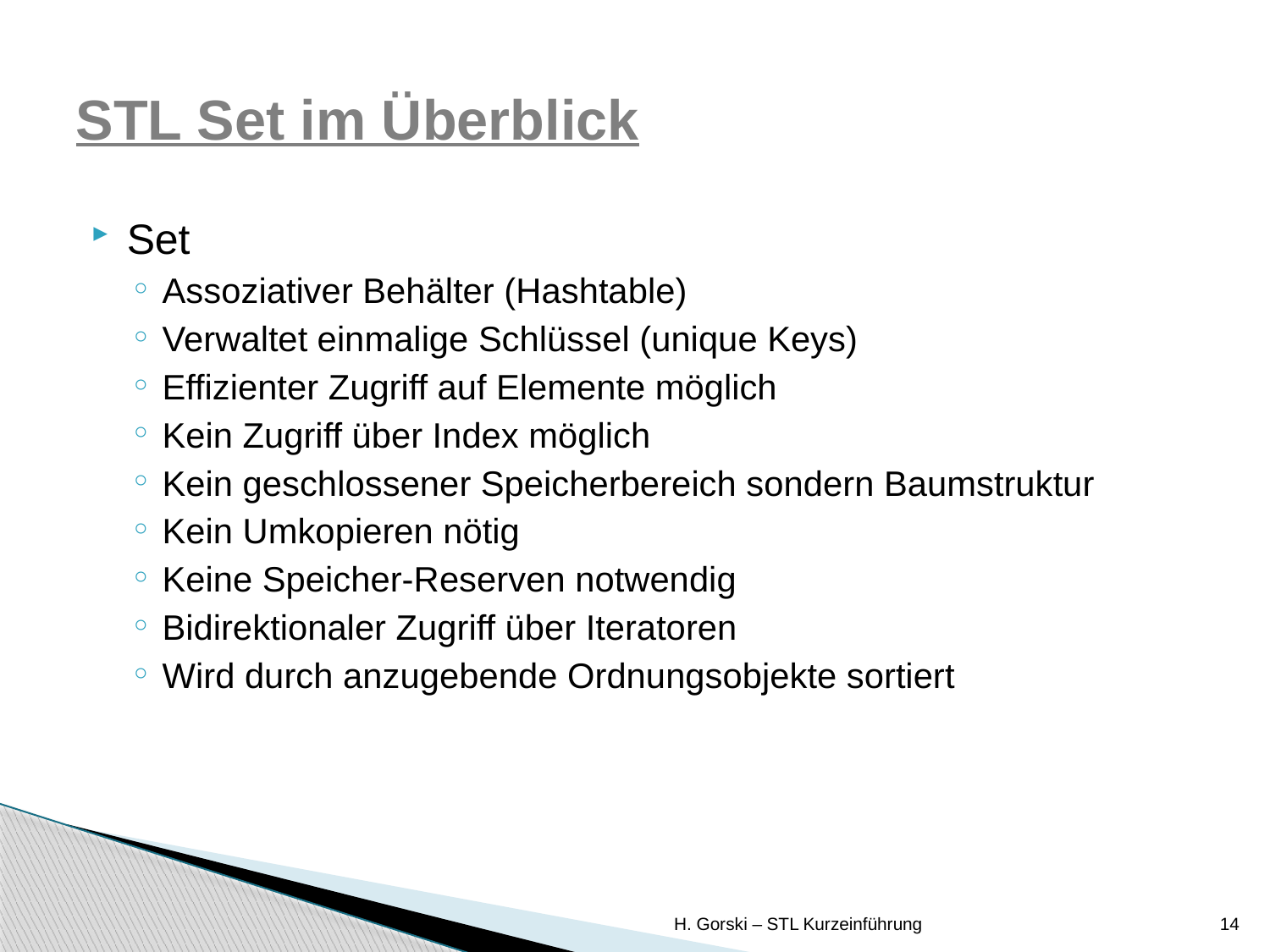

# STL Set im Überblick
Set
Assoziativer Behälter (Hashtable)
Verwaltet einmalige Schlüssel (unique Keys)
Effizienter Zugriff auf Elemente möglich
Kein Zugriff über Index möglich
Kein geschlossener Speicherbereich sondern Baumstruktur
Kein Umkopieren nötig
Keine Speicher-Reserven notwendig
Bidirektionaler Zugriff über Iteratoren
Wird durch anzugebende Ordnungsobjekte sortiert
H. Gorski – STL Kurzeinführung
14